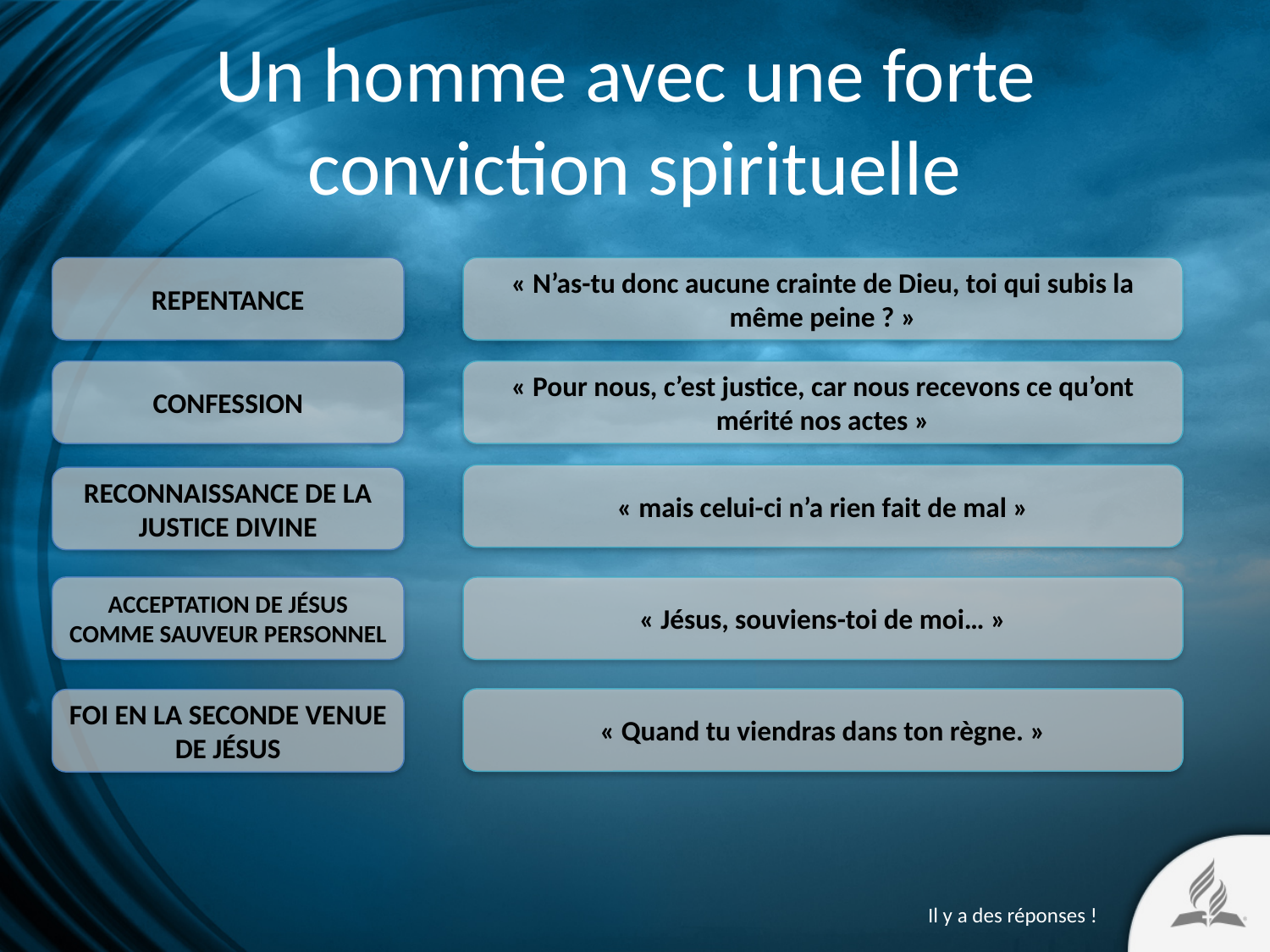

# Un homme avec une forte conviction spirituelle
REPENTANCE
« N’as-tu donc aucune crainte de Dieu, toi qui subis la
même peine ? »
« Pour nous, c’est justice, car nous recevons ce qu’ont
mérité nos actes »
CONFESSION
« mais celui-ci n’a rien fait de mal »
RECONNAISSANCE DE LA JUSTICE DIVINE
ACCEPTATION DE JÉSUS COMME SAUVEUR PERSONNEL
« Jésus, souviens-toi de moi… »
« Quand tu viendras dans ton règne. »
FOI EN LA SECONDE VENUE DE JÉSUS
Il y a des réponses !